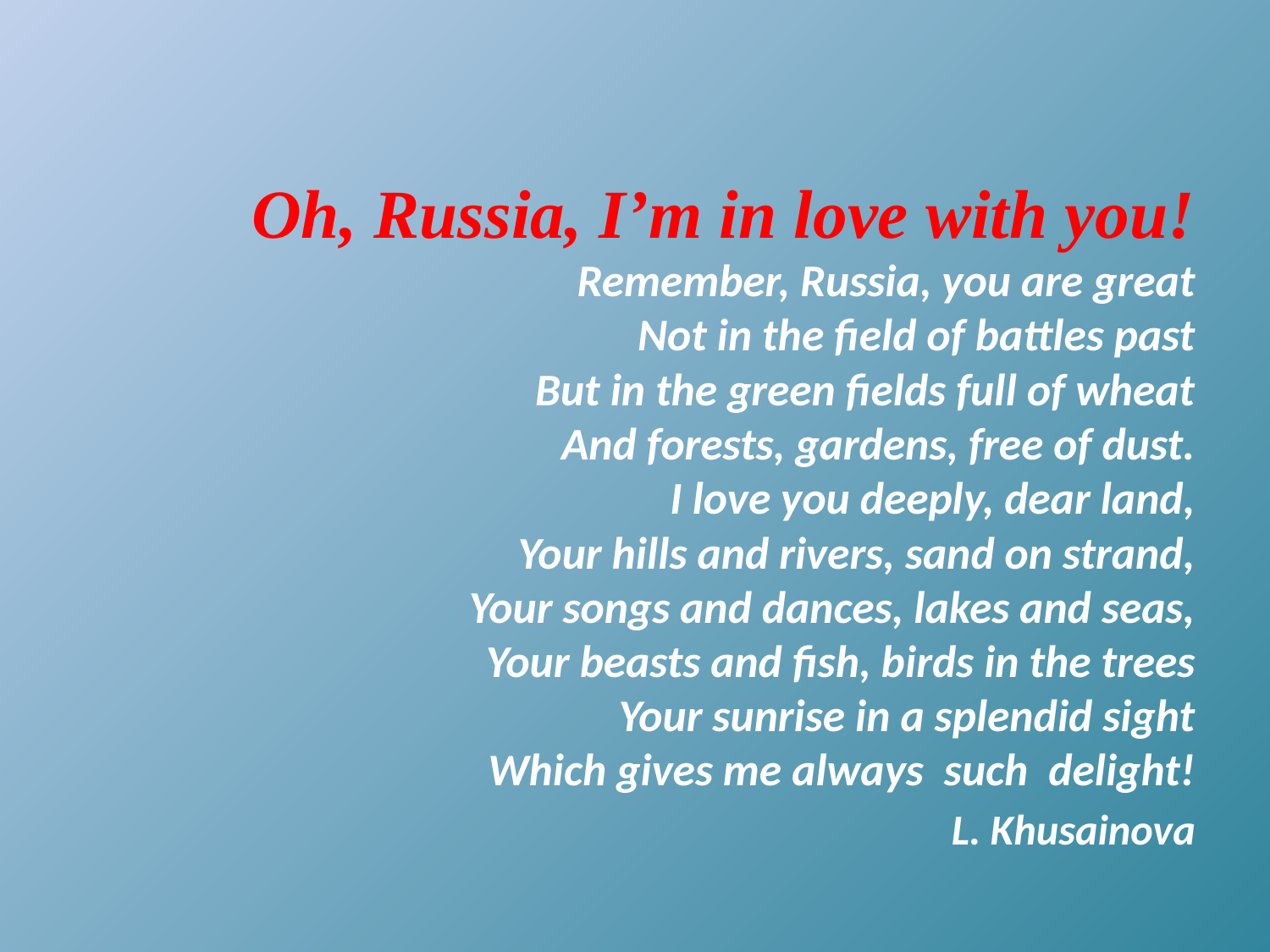

# Oh, Russia, I’m in love with you! Remember, Russia, you are great Not in the field of battles past But in the green fields full of wheat And forests, gardens, free of dust. I love you deeply, dear land, Your hills and rivers, sand on strand, Your songs and dances, lakes and seas, Your beasts and fish, birds in the trees Your sunrise in a splendid sight Which gives me always  such  delight! L. Khusainova